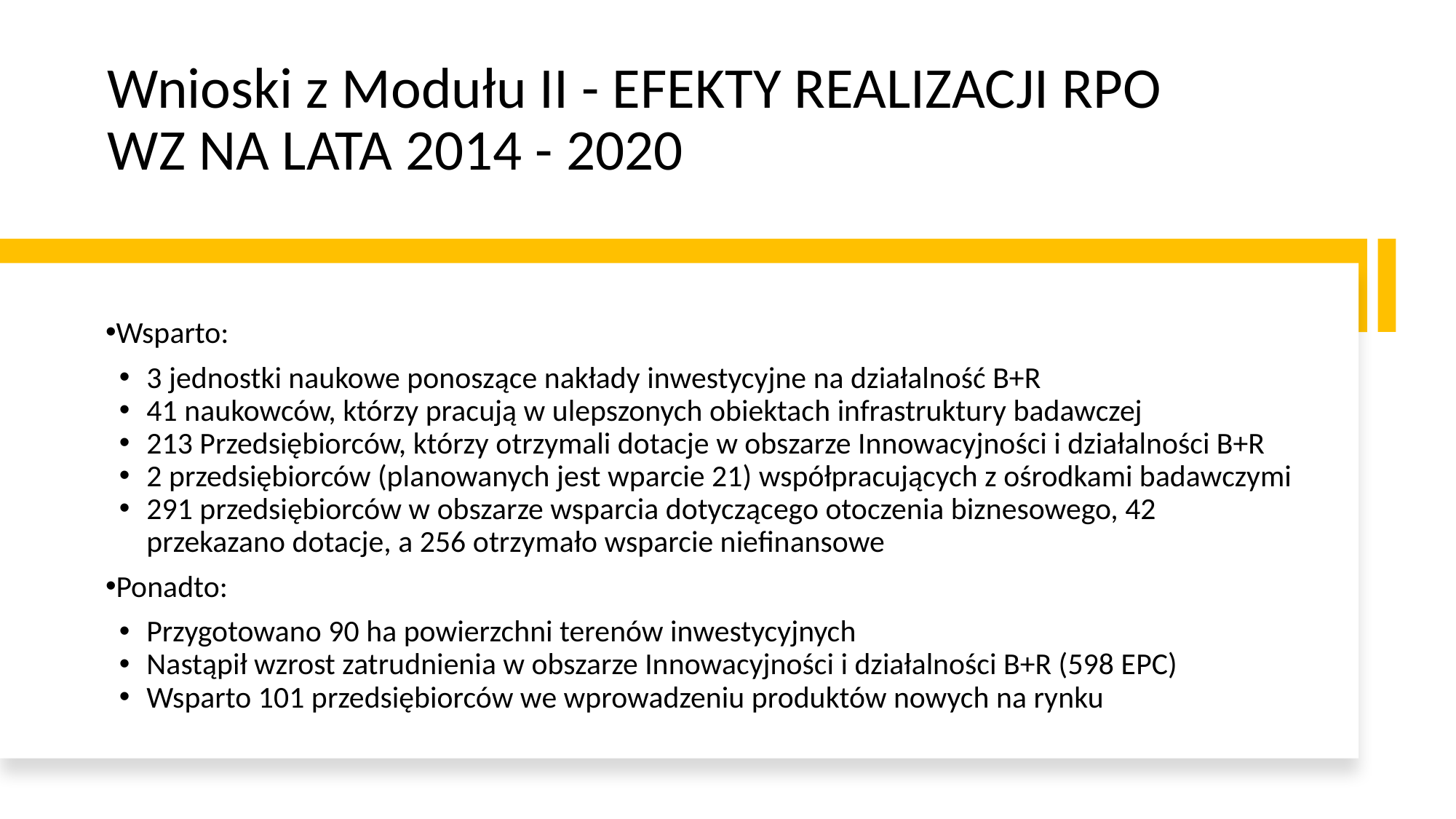

# Wnioski z Modułu II - EFEKTY REALIZACJI RPO WZ NA LATA 2014 - 2020

Wsparto:
3 jednostki naukowe ponoszące nakłady inwestycyjne na działalność B+R
41 naukowców, którzy pracują w ulepszonych obiektach infrastruktury badawczej
213 Przedsiębiorców, którzy otrzymali dotacje w obszarze Innowacyjności i działalności B+R
2 przedsiębiorców (planowanych jest wparcie 21) współpracujących z ośrodkami badawczymi
291 przedsiębiorców w obszarze wsparcia dotyczącego otoczenia biznesowego, 42 przekazano dotacje, a 256 otrzymało wsparcie niefinansowe
Ponadto:
Przygotowano 90 ha powierzchni terenów inwestycyjnych
Nastąpił wzrost zatrudnienia w obszarze Innowacyjności i działalności B+R (598 EPC)
Wsparto 101 przedsiębiorców we wprowadzeniu produktów nowych na rynku